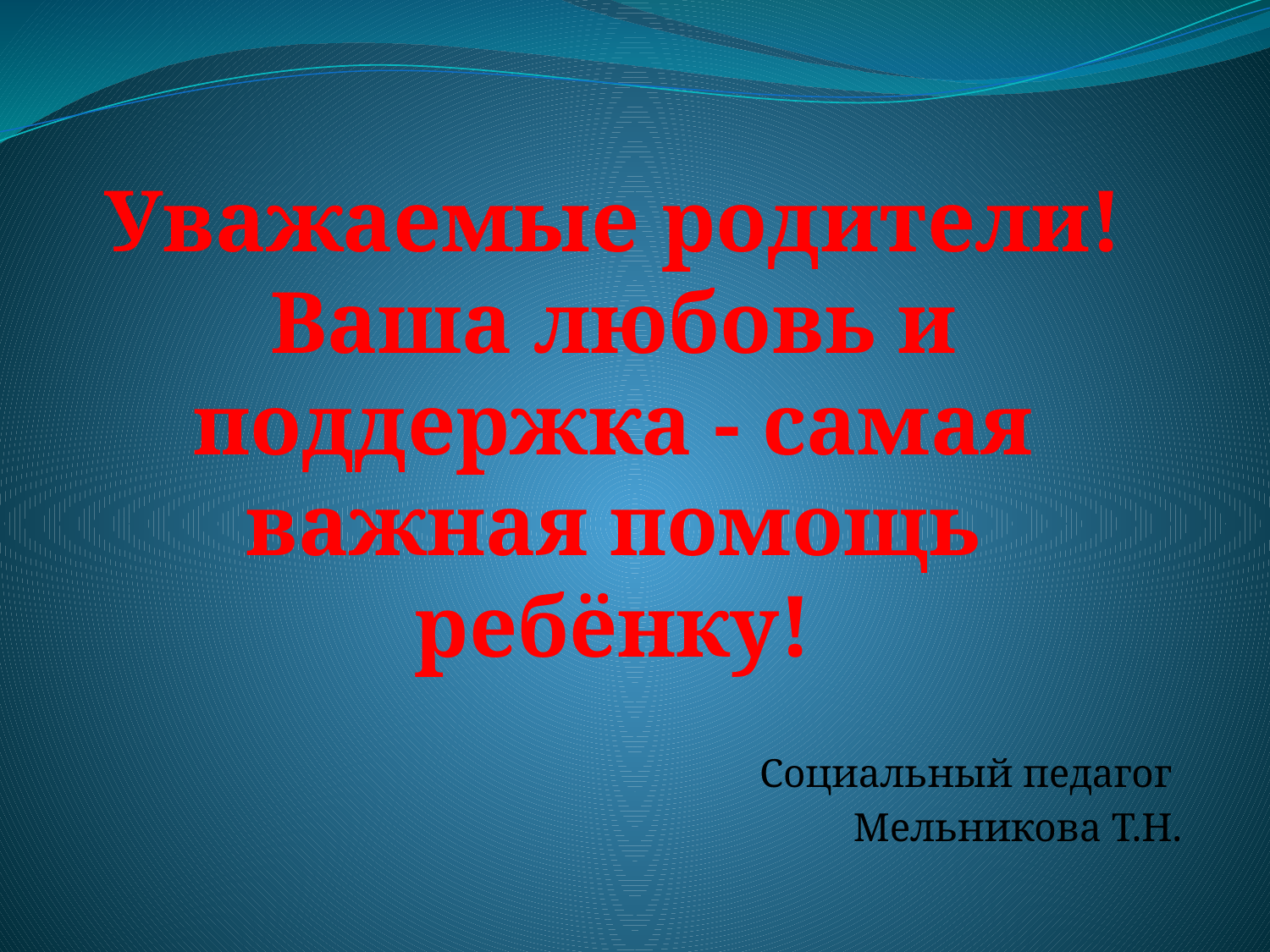

# Уважаемые родители! Ваша любовь и поддержка - самая важная помощь ребёнку!
Социальный педагог
Мельникова Т.Н.